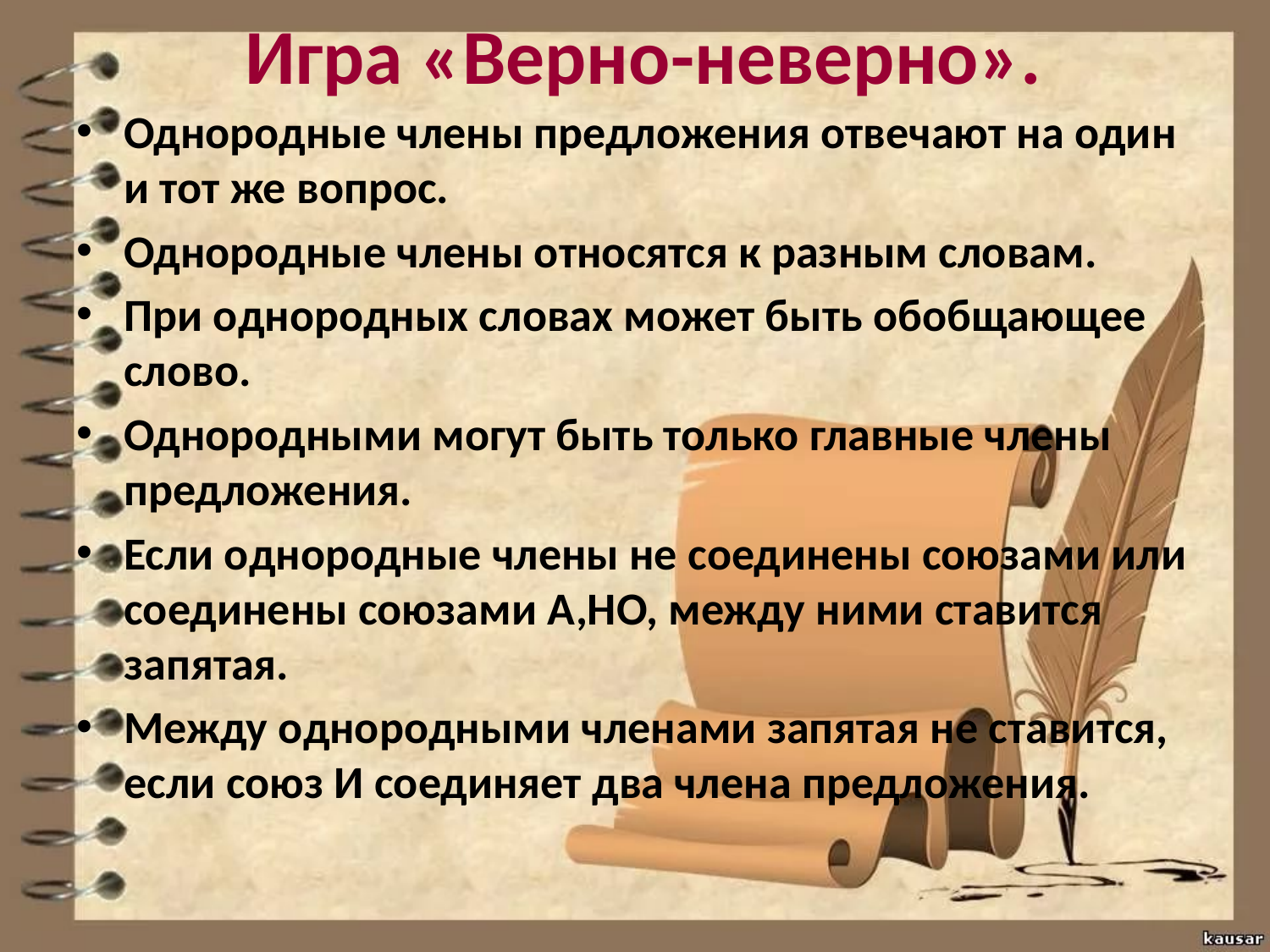

# Игра «Верно-неверно».
Однородные члены предложения отвечают на один и тот же вопрос.
Однородные члены относятся к разным словам.
При однородных словах может быть обобщающее слово.
Однородными могут быть только главные члены предложения.
Если однородные члены не соединены союзами или соединены союзами А,НО, между ними ставится запятая.
Между однородными членами запятая не ставится, если союз И соединяет два члена предложения.